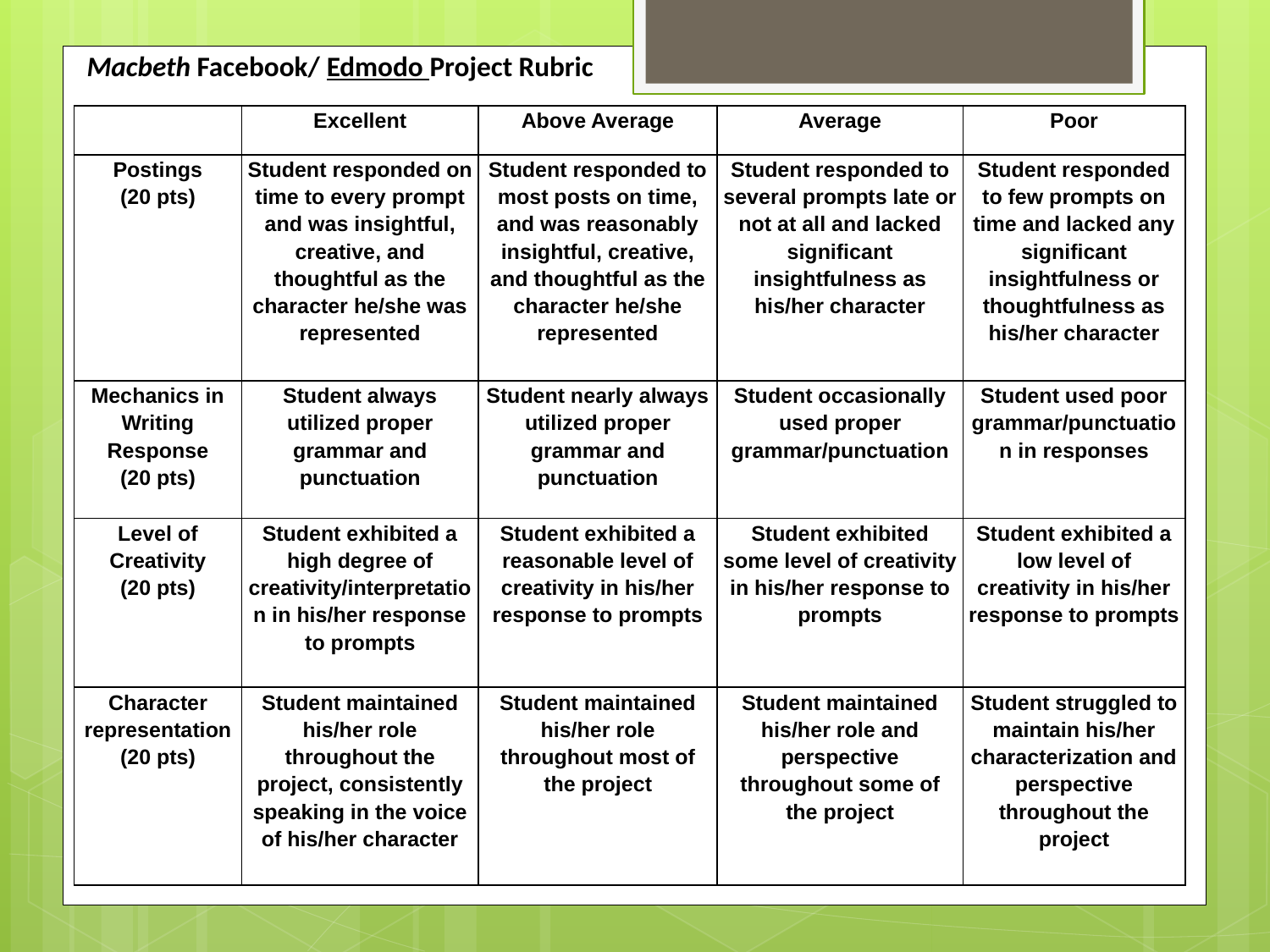

Macbeth Facebook/ Edmodo Project Rubric

|  | Excellent | Above Average | Average | Poor |
| --- | --- | --- | --- | --- |
| Postings (20 pts) | Student responded on time to every prompt and was insightful, creative, and thoughtful as the character he/she was represented | Student responded to most posts on time, and was reasonably insightful, creative, and thoughtful as the character he/she represented | Student responded to several prompts late or not at all and lacked significant insightfulness as his/her character | Student responded to few prompts on time and lacked any significant insightfulness or thoughtfulness as his/her character |
| Mechanics in Writing Response (20 pts) | Student always utilized proper grammar and punctuation | Student nearly always utilized proper grammar and punctuation | Student occasionally used proper grammar/punctuation | Student used poor grammar/punctuation in responses |
| Level of Creativity (20 pts) | Student exhibited a high degree of creativity/interpretation in his/her response to prompts | Student exhibited a reasonable level of creativity in his/her response to prompts | Student exhibited some level of creativity in his/her response to prompts | Student exhibited a low level of creativity in his/her response to prompts |
| Character representation (20 pts) | Student maintained his/her role throughout the project, consistently speaking in the voice of his/her character | Student maintained his/her role throughout most of the project | Student maintained his/her role and perspective throughout some of the project | Student struggled to maintain his/her characterization and perspective throughout the project |